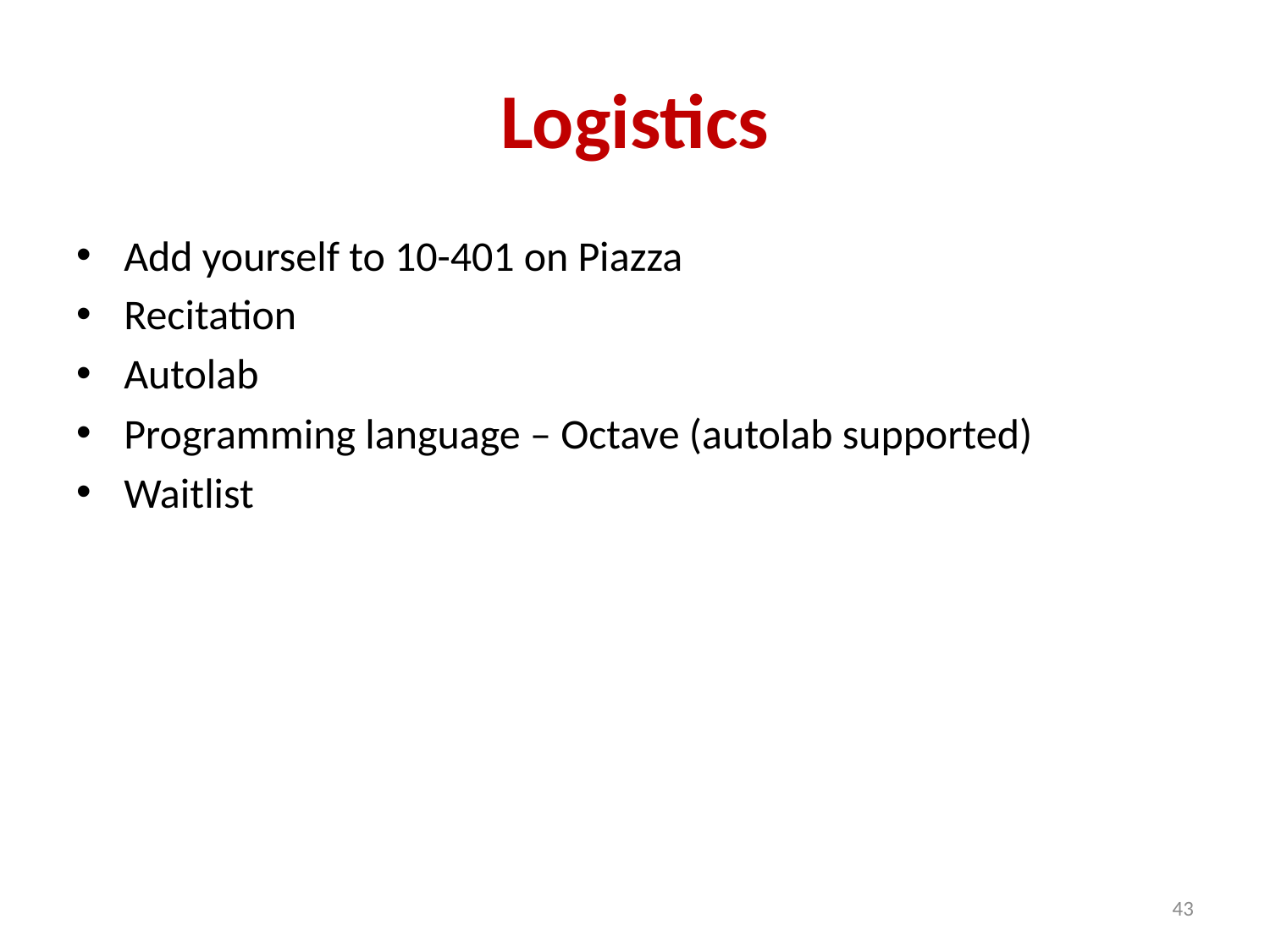

# Logistics
Add yourself to 10-401 on Piazza
Recitation
Autolab
Programming language – Octave (autolab supported)
Waitlist
43